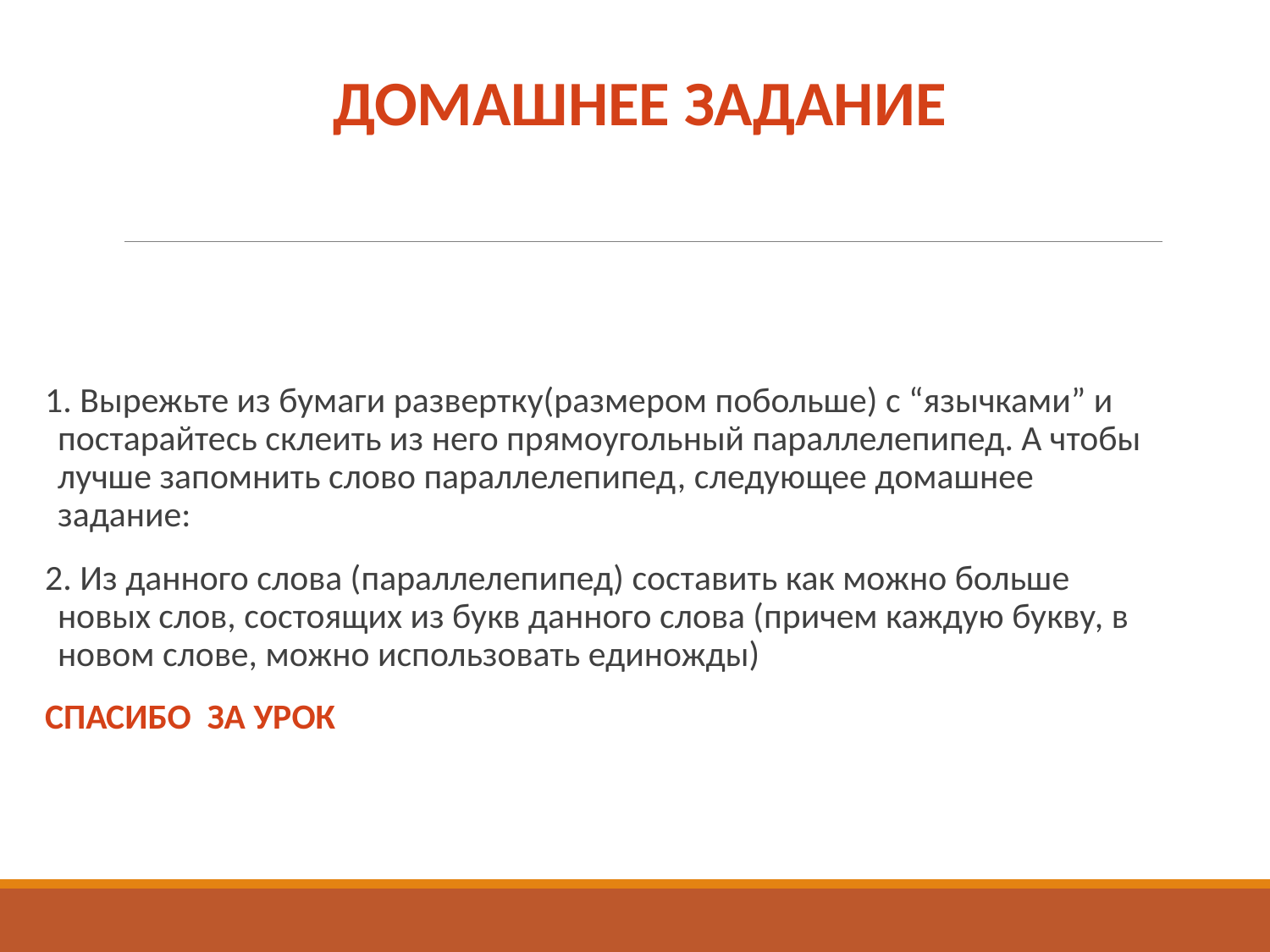

ДОМАШНЕЕ ЗАДАНИЕ

1. Вырежьте из бумаги развертку(размером побольше) с “язычками” и постарайтесь склеить из него прямоугольный параллелепипед. А чтобы лучше запомнить слово параллелепипед, следующее домашнее задание:
2. Из данного слова (параллелепипед) составить как можно больше новых слов, состоящих из букв данного слова (причем каждую букву, в новом слове, можно использовать единожды)
СПАСИБО  ЗА УРОК